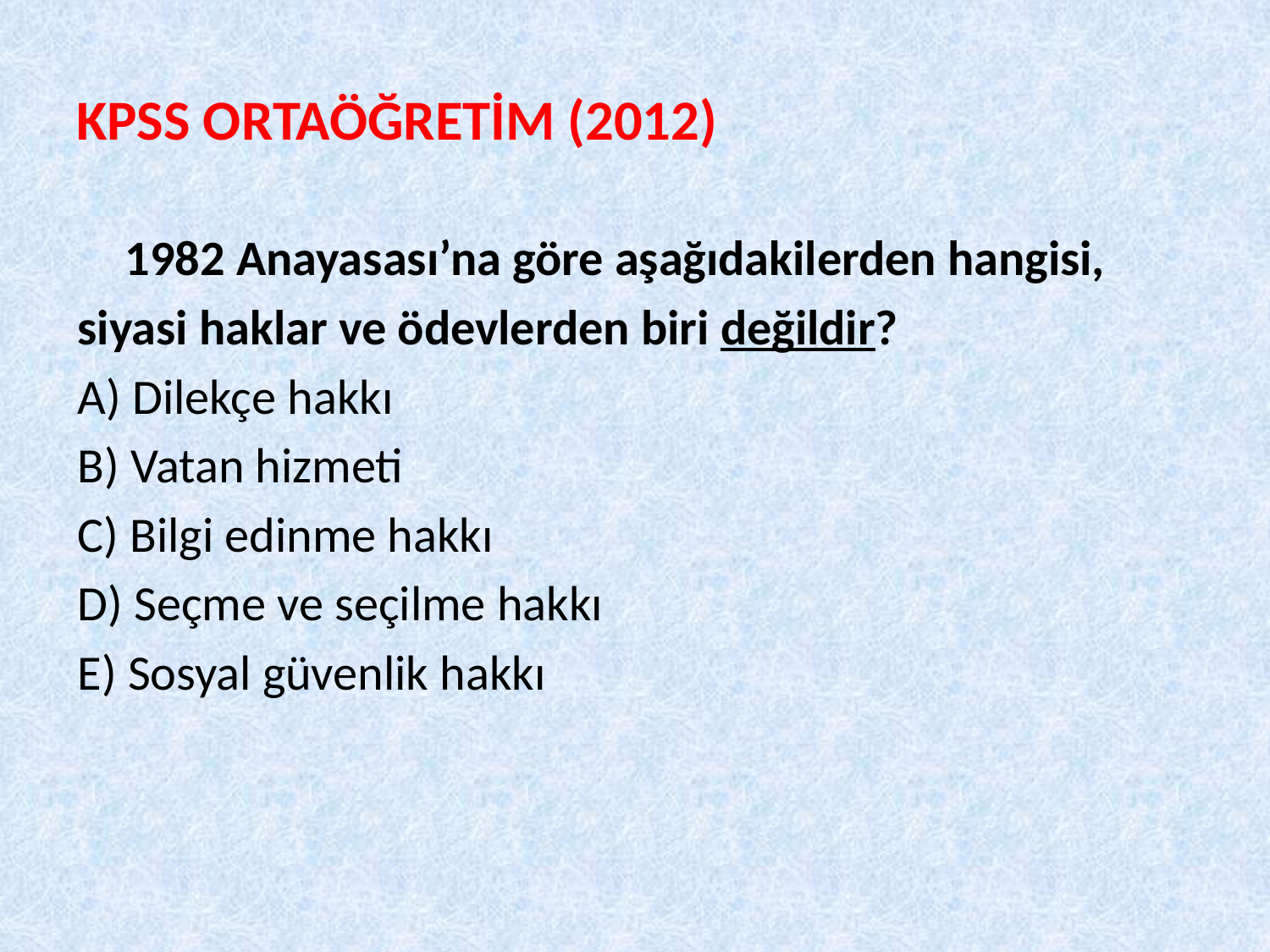

# KPSS ORTAÖĞRETİM (2012)
	1982 Anayasası’na göre aşağıdakilerden hangisi,
siyasi haklar ve ödevlerden biri değildir?
A) Dilekçe hakkı
B) Vatan hizmeti
C) Bilgi edinme hakkı
D) Seçme ve seçilme hakkı
E) Sosyal güvenlik hakkı